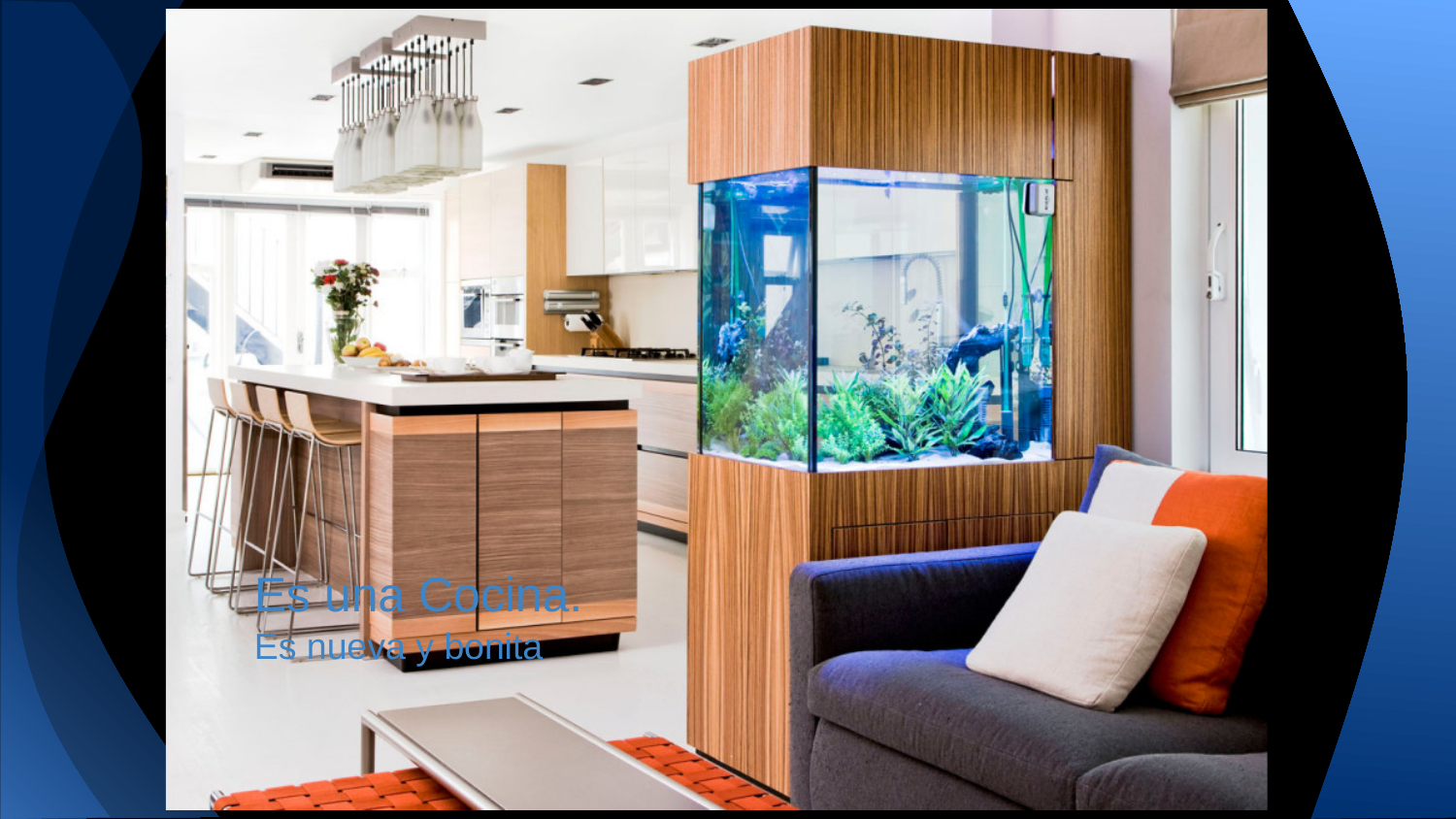

#

Es una Cocina.
Es nueva y bonita